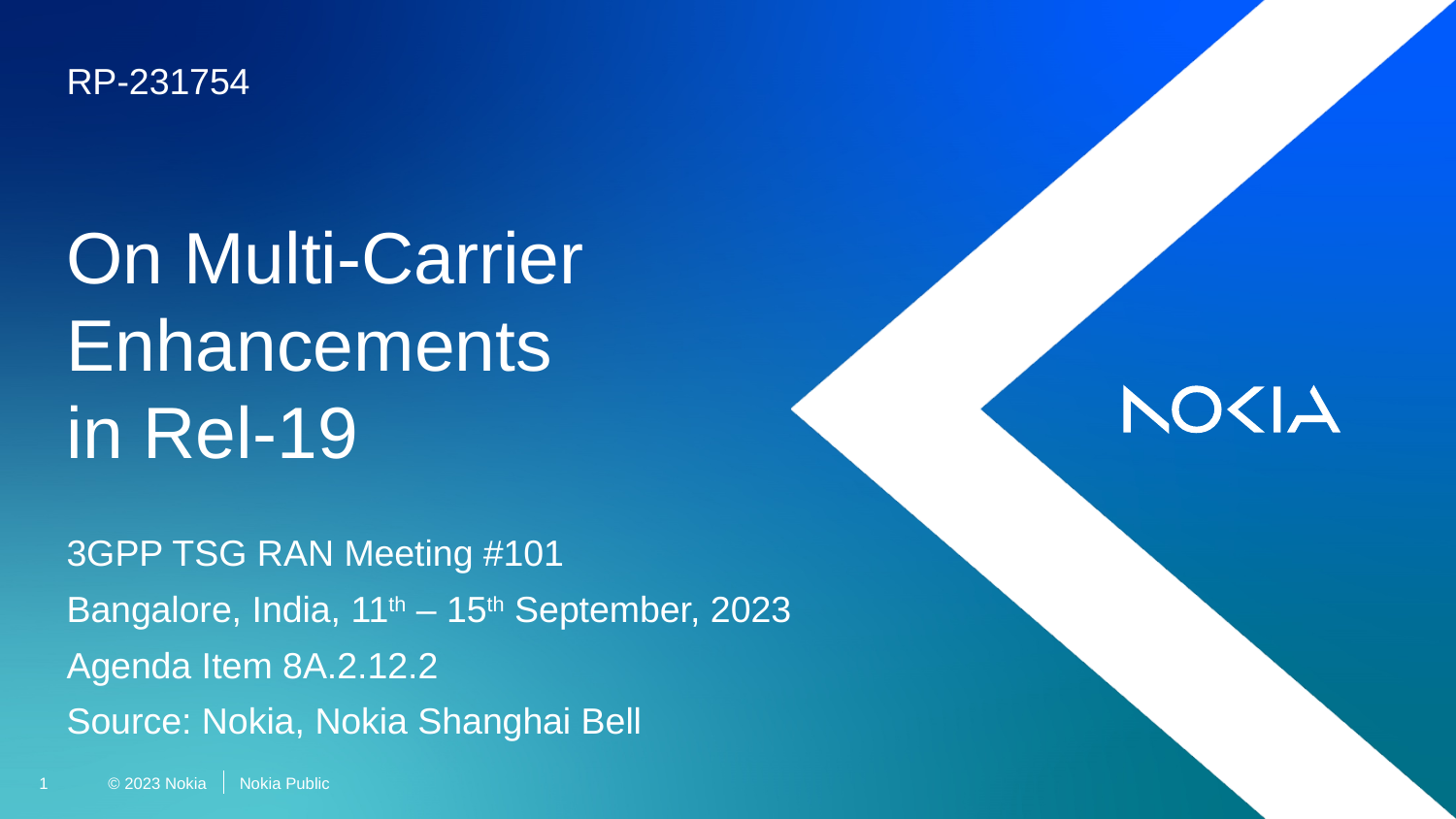

RP-231754
# On Multi-Carrier Enhancements in Rel-19
3GPP TSG RAN Meeting #101
Bangalore, India, 11th – 15th September, 2023
Agenda Item 8A.2.12.2
Source: Nokia, Nokia Shanghai Bell
Nokia Public